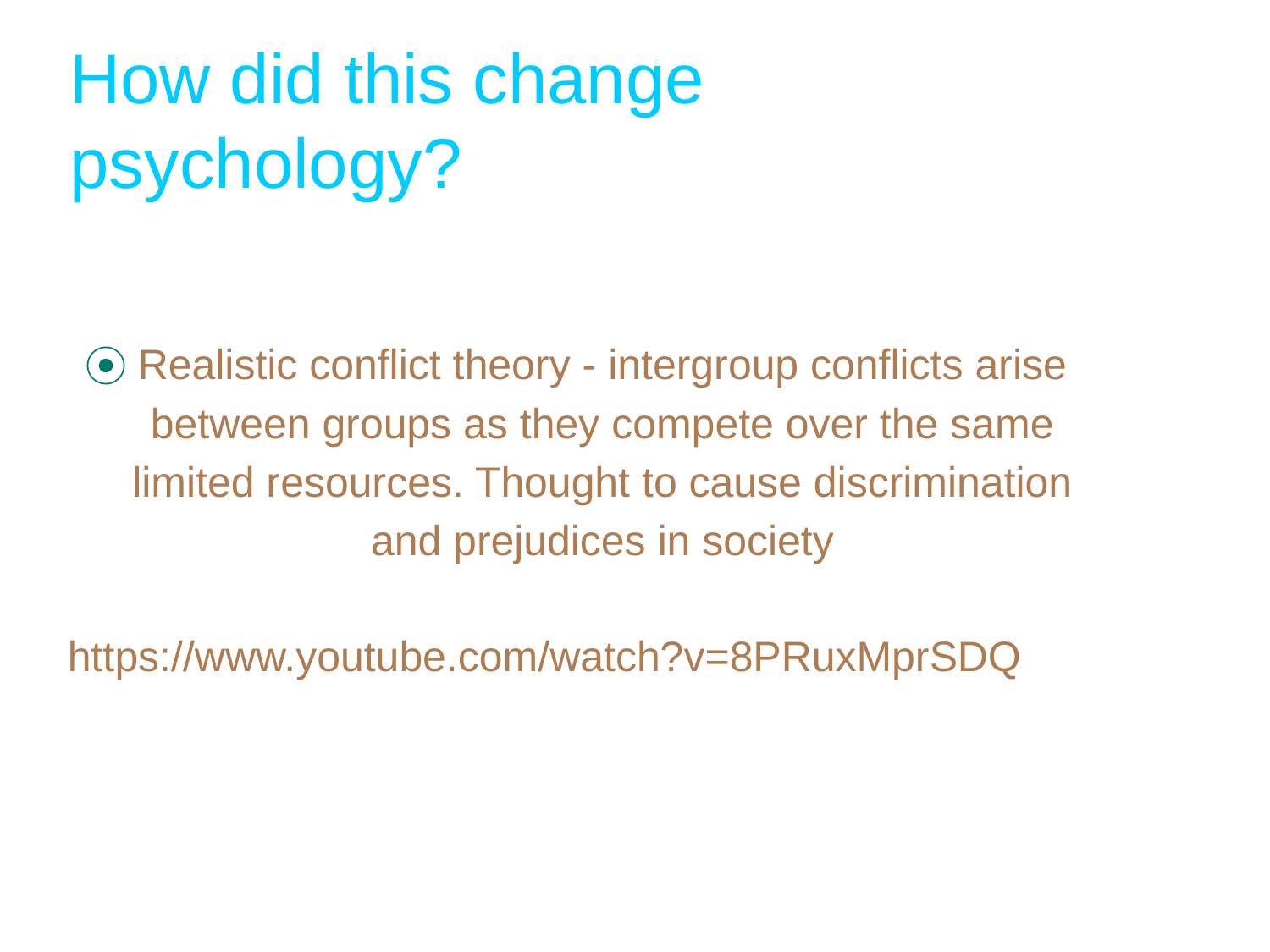

# How did this change psychology?
Realistic conflict theory - intergroup conflicts arise between groups as they compete over the same limited resources. Thought to cause discrimination and prejudices in society

https://www.youtube.com/watch?v=8PRuxMprSDQ